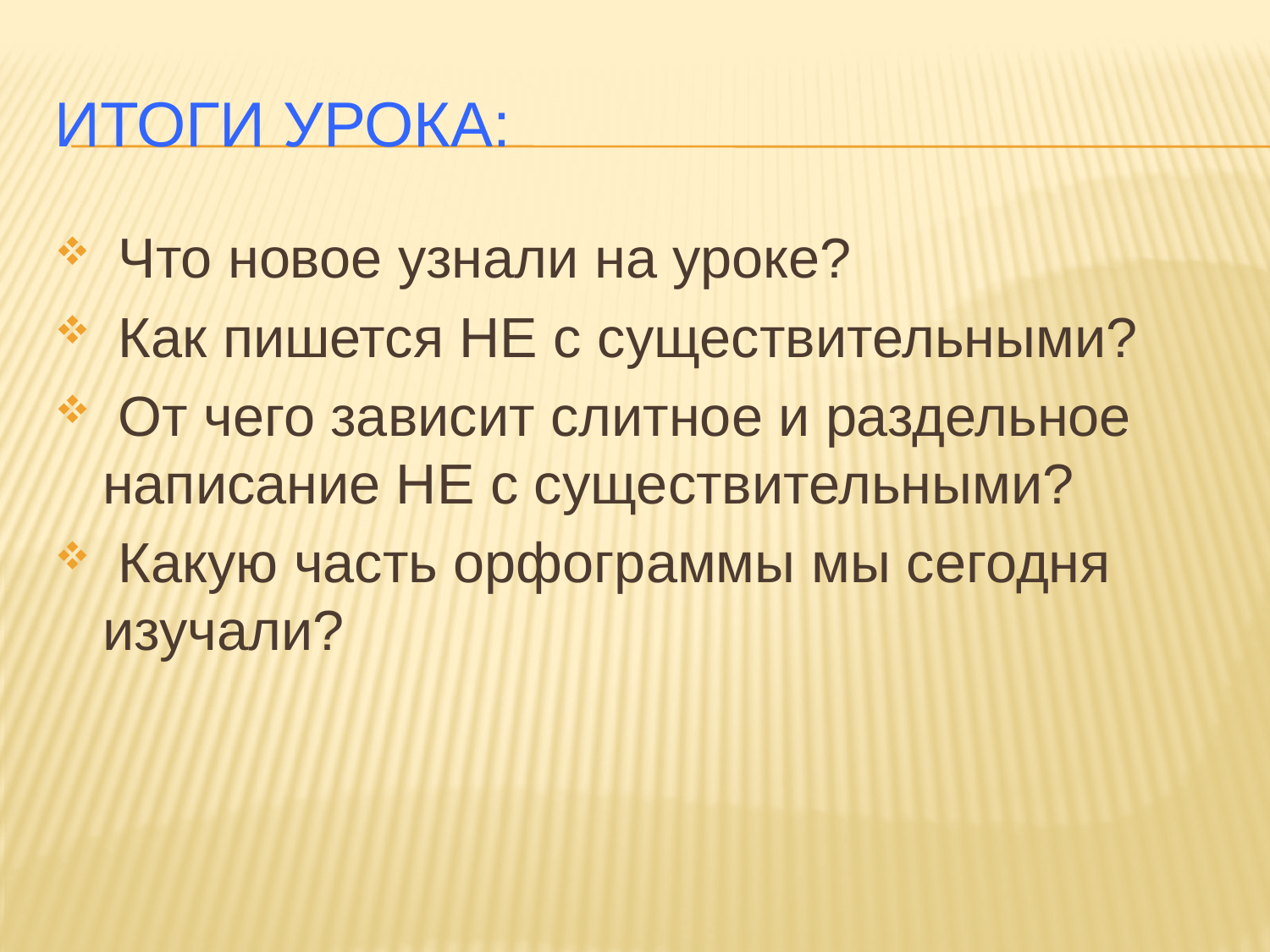

# Итоги урока:
 Что новое узнали на уроке?
 Как пишется НЕ с существительными?
 От чего зависит слитное и раздельное       написание НЕ с существительными?
 Какую часть орфограммы мы сегодня изучали?